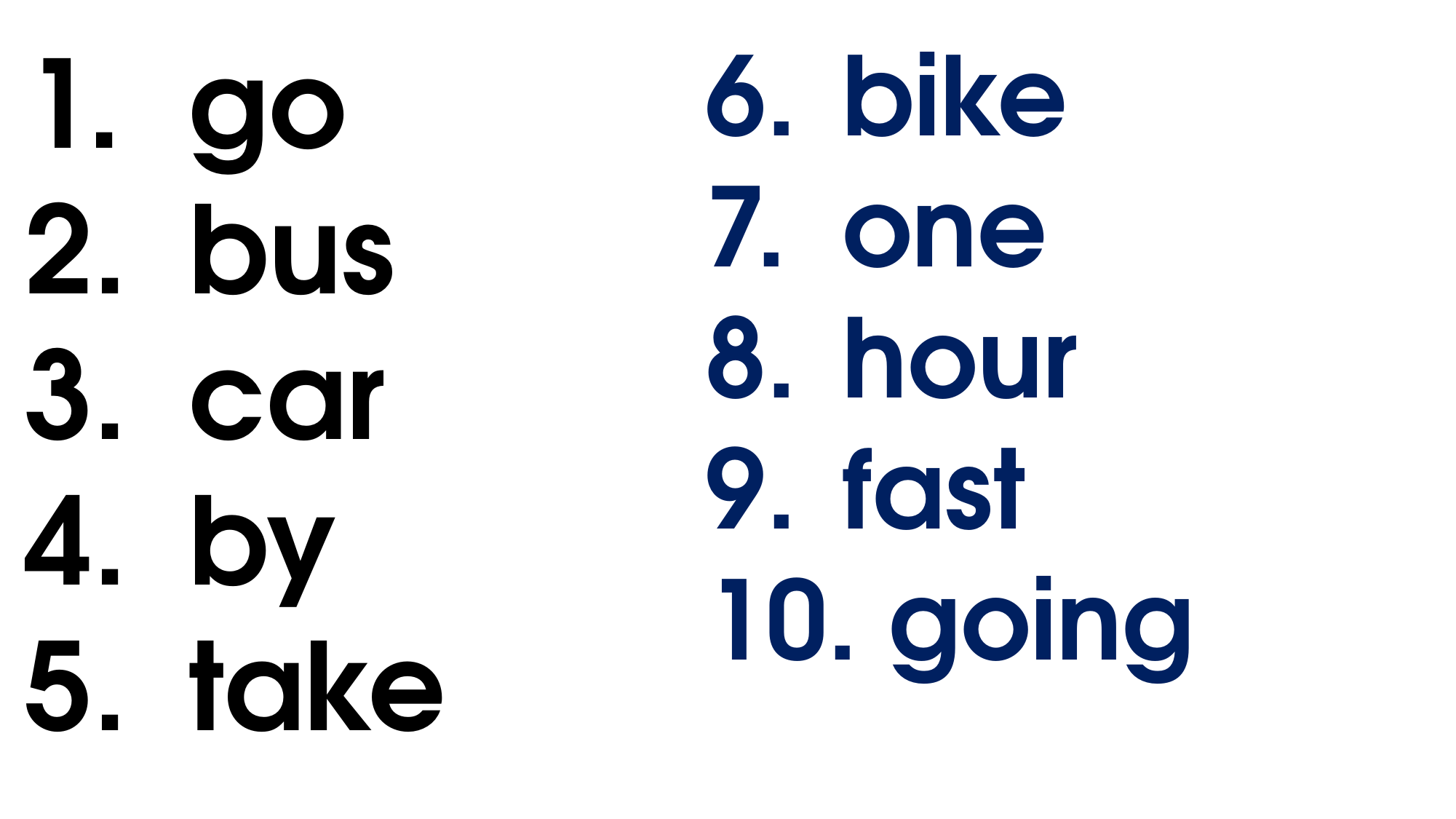

go
bus
car
by
take
bike
one
hour
fast
10. going